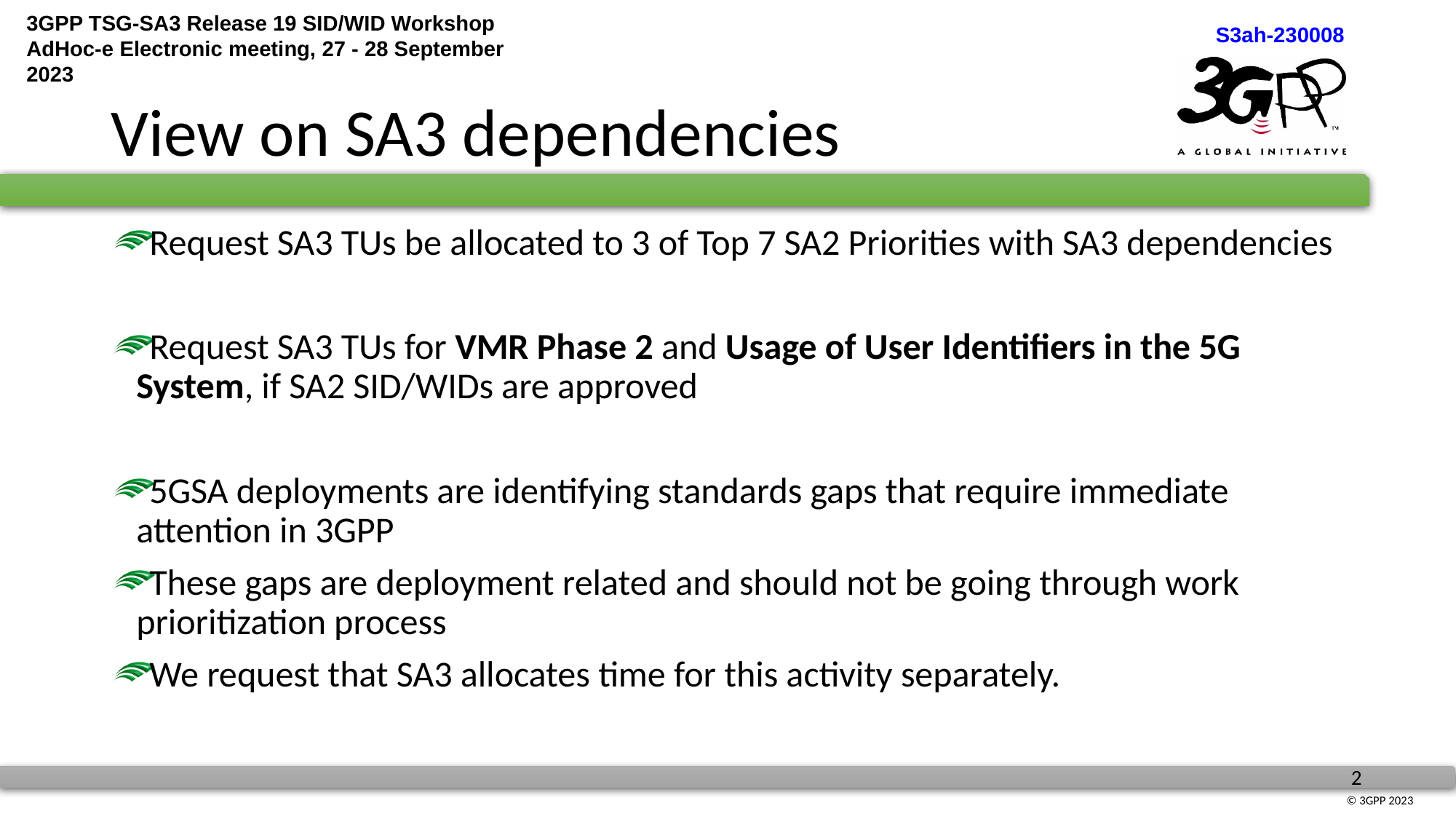

# View on SA3 dependencies
Request SA3 TUs be allocated to 3 of Top 7 SA2 Priorities with SA3 dependencies

Request SA3 TUs for VMR Phase 2 and Usage of User Identifiers in the 5G System, if SA2 SID/WIDs are approved

5GSA deployments are identifying standards gaps that require immediate attention in 3GPP
These gaps are deployment related and should not be going through work prioritization process
We request that SA3 allocates time for this activity separately.